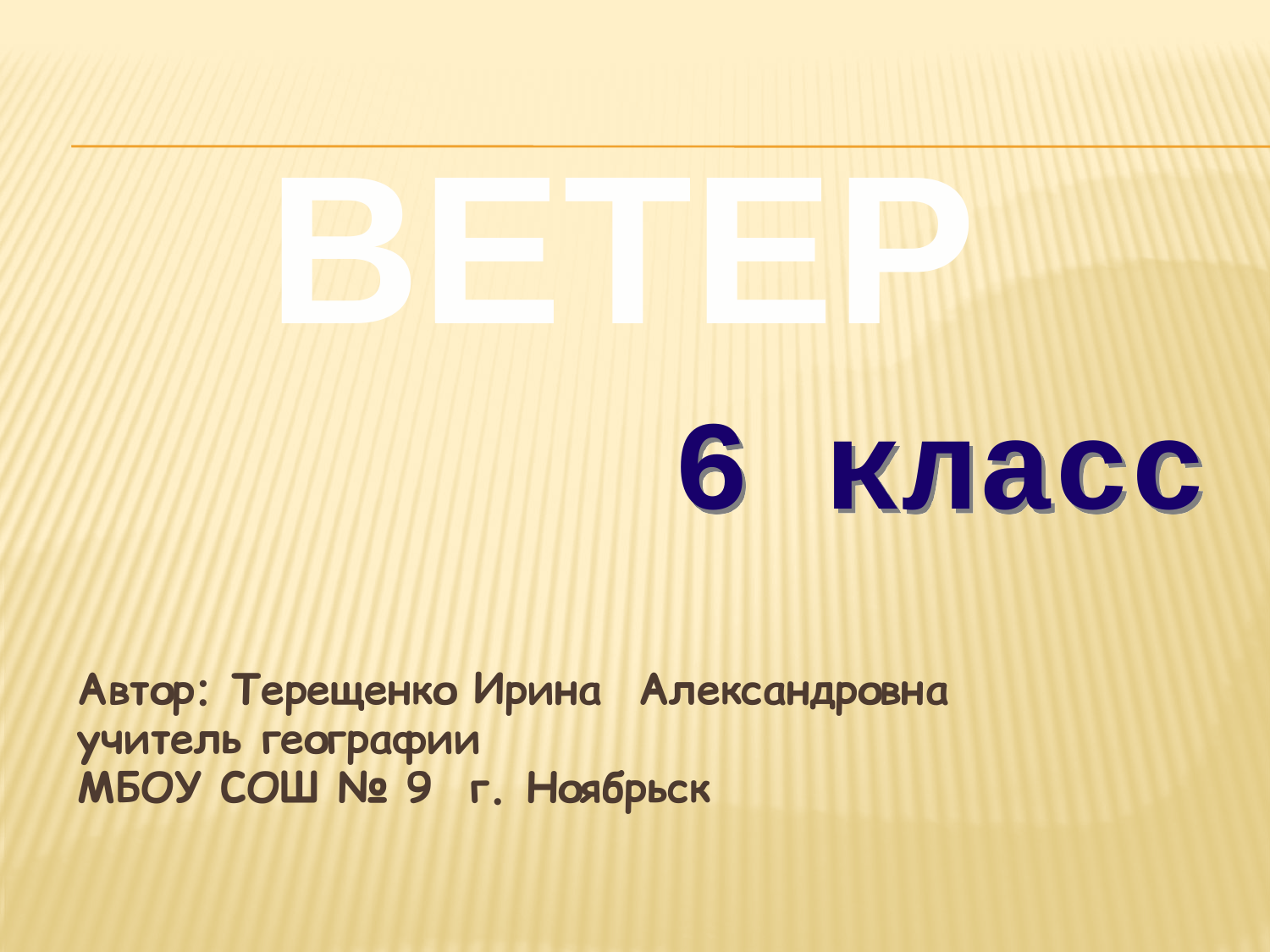

ВЕТЕР
6 класс
Автор: Терещенко Ирина  Александровна
учитель географии
МБОУ СОШ № 9  г. Ноябрьск